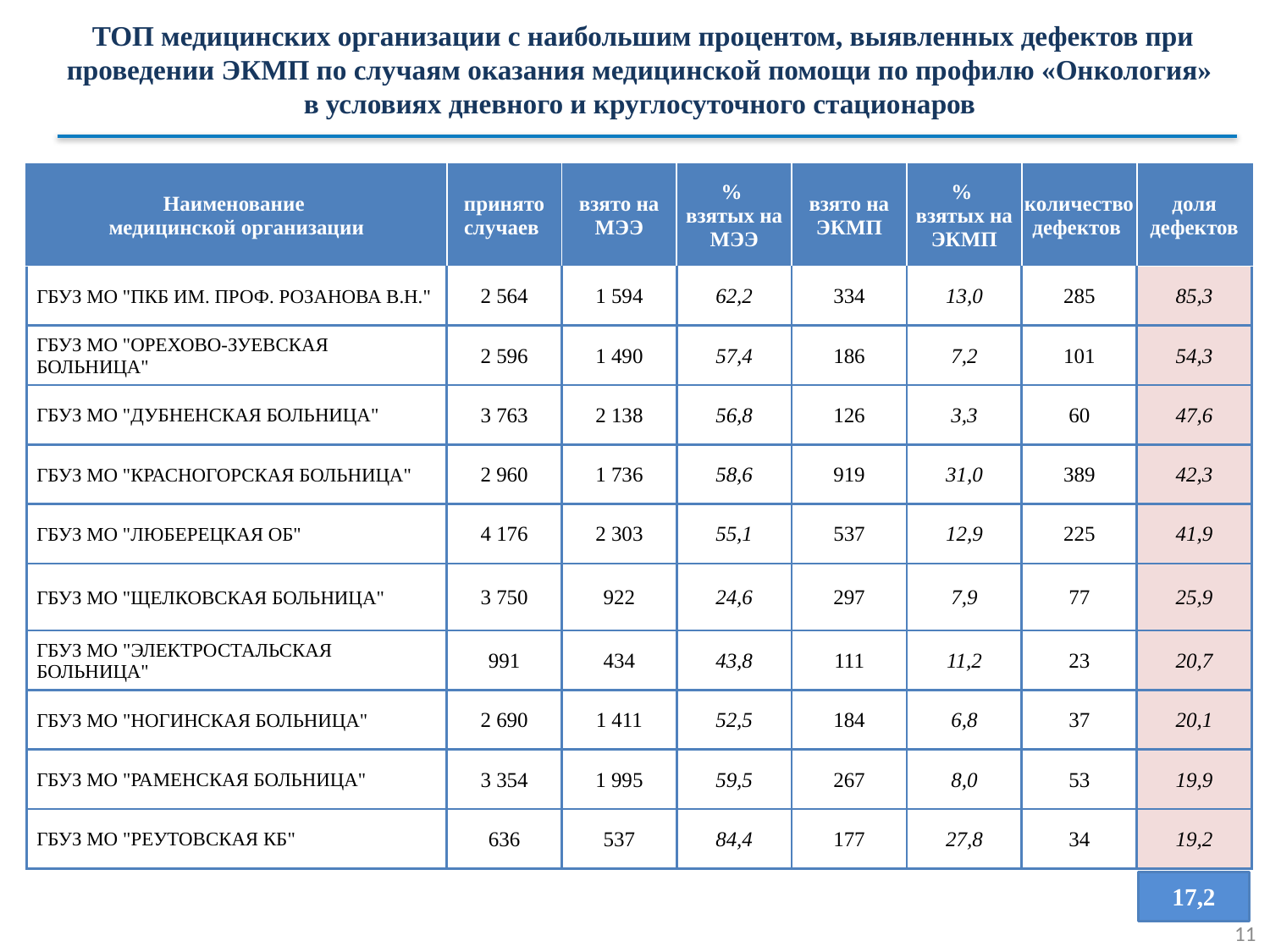

ТОП медицинских организации с наибольшим процентом, выявленных дефектов при проведении ЭКМП по случаям оказания медицинской помощи по профилю «Онкология»
в условиях дневного и круглосуточного стационаров
| Наименование медицинской организации | принято случаев | взято на МЭЭ | % взятых на МЭЭ | взято на ЭКМП | % взятых на ЭКМП | количество дефектов | доля дефектов |
| --- | --- | --- | --- | --- | --- | --- | --- |
| ГБУЗ МО "ПКБ ИМ. ПРОФ. РОЗАНОВА В.Н." | 2 564 | 1 594 | 62,2 | 334 | 13,0 | 285 | 85,3 |
| ГБУЗ МО "ОРЕХОВО-ЗУЕВСКАЯ БОЛЬНИЦА" | 2 596 | 1 490 | 57,4 | 186 | 7,2 | 101 | 54,3 |
| ГБУЗ МО "ДУБНЕНСКАЯ БОЛЬНИЦА" | 3 763 | 2 138 | 56,8 | 126 | 3,3 | 60 | 47,6 |
| ГБУЗ МО "КРАСНОГОРСКАЯ БОЛЬНИЦА" | 2 960 | 1 736 | 58,6 | 919 | 31,0 | 389 | 42,3 |
| ГБУЗ МО "ЛЮБЕРЕЦКАЯ ОБ" | 4 176 | 2 303 | 55,1 | 537 | 12,9 | 225 | 41,9 |
| ГБУЗ МО "ЩЕЛКОВСКАЯ БОЛЬНИЦА" | 3 750 | 922 | 24,6 | 297 | 7,9 | 77 | 25,9 |
| ГБУЗ МО "ЭЛЕКТРОСТАЛЬСКАЯ БОЛЬНИЦА" | 991 | 434 | 43,8 | 111 | 11,2 | 23 | 20,7 |
| ГБУЗ МО "НОГИНСКАЯ БОЛЬНИЦА" | 2 690 | 1 411 | 52,5 | 184 | 6,8 | 37 | 20,1 |
| ГБУЗ МО "РАМЕНСКАЯ БОЛЬНИЦА" | 3 354 | 1 995 | 59,5 | 267 | 8,0 | 53 | 19,9 |
| ГБУЗ МО "РЕУТОВСКАЯ КБ" | 636 | 537 | 84,4 | 177 | 27,8 | 34 | 19,2 |
17,2
11